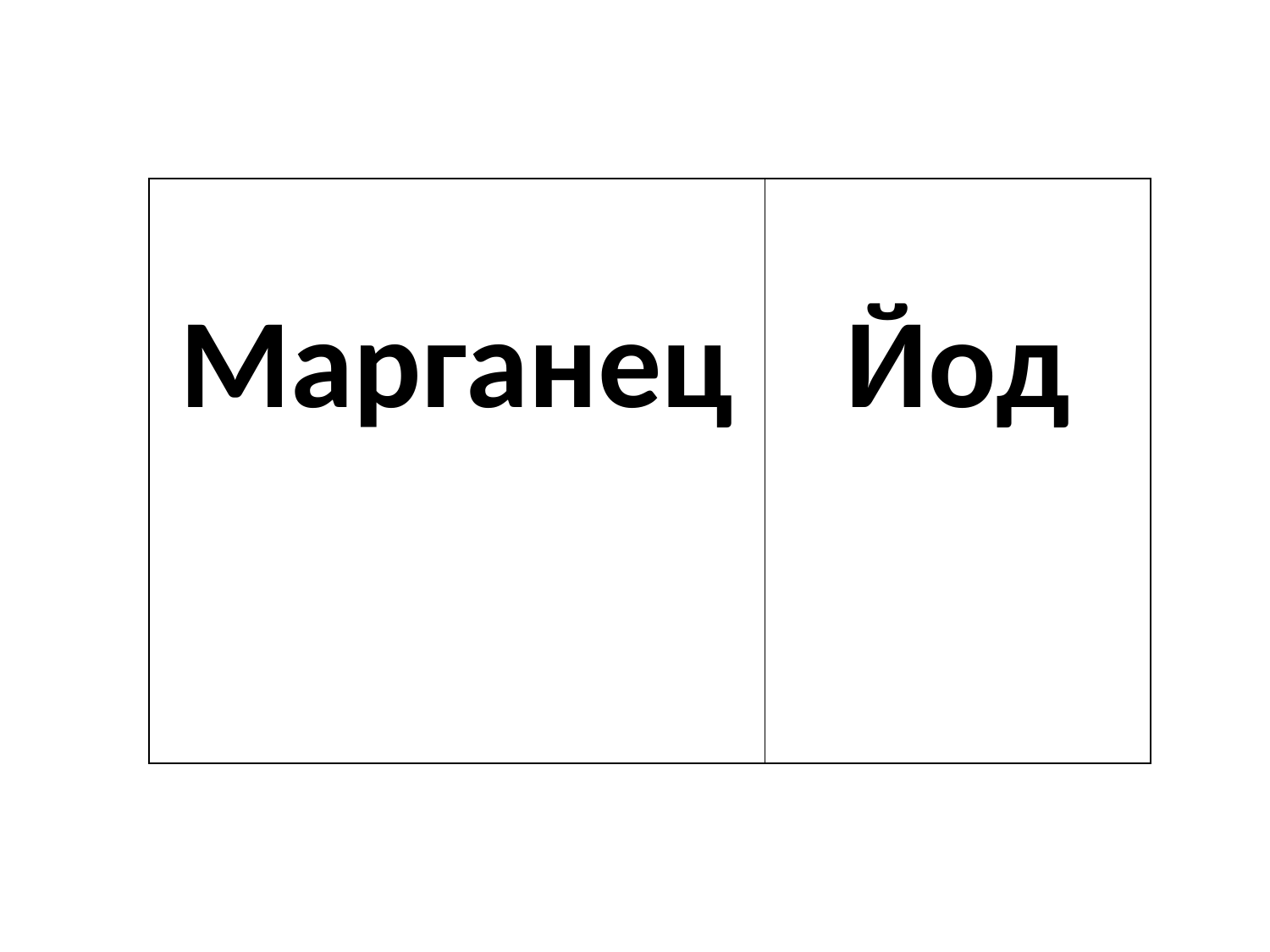

| Марганец | Йод |
| --- | --- |